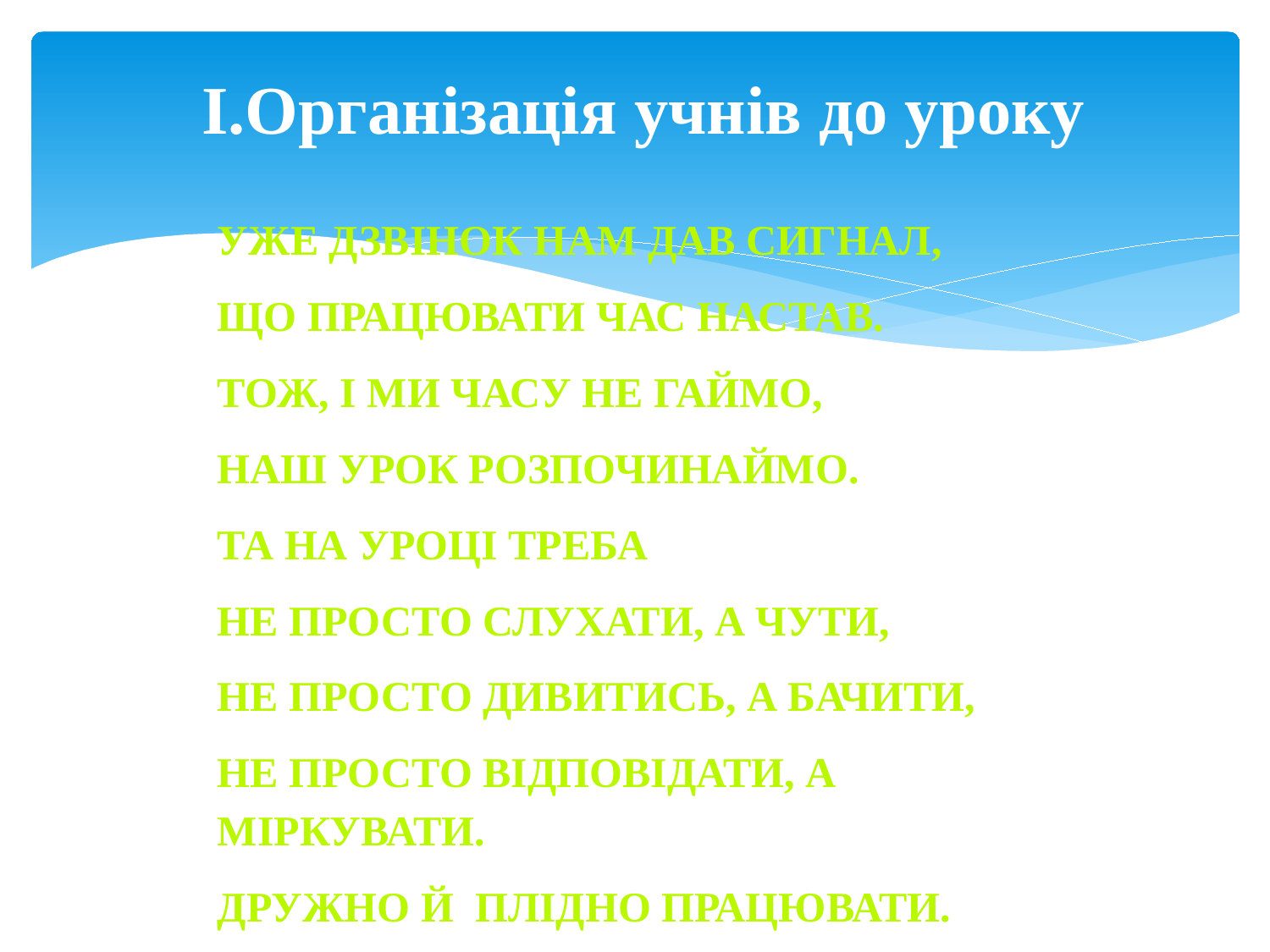

# І.Організація учнів до уроку
Уже дзвінок нам дав сигнал,
Що працювати час настав.
Тож, і ми часу не гаймо,
Наш урок розпочинаймо.
Та на уроці треба
Не просто слухати, а чути,
Не просто дивитись, а бачити,
Не просто відповідати, а міркувати.
Дружно й  плідно працювати.